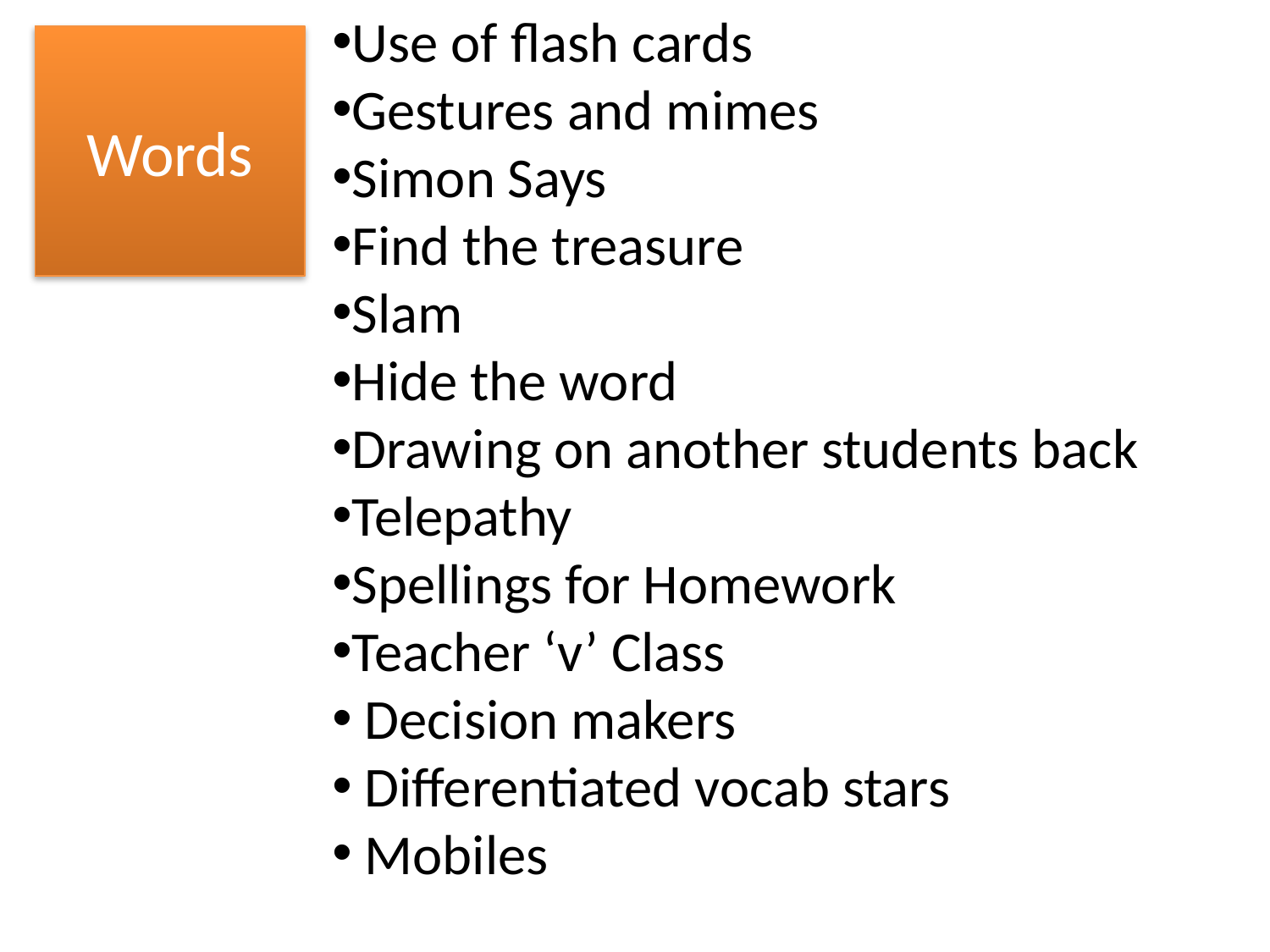

Use of flash cards
Gestures and mimes
Simon Says
Find the treasure
Slam
Hide the word
Drawing on another students back
Telepathy
Spellings for Homework
Teacher ‘v’ Class
 Decision makers
 Differentiated vocab stars
 Mobiles

Words